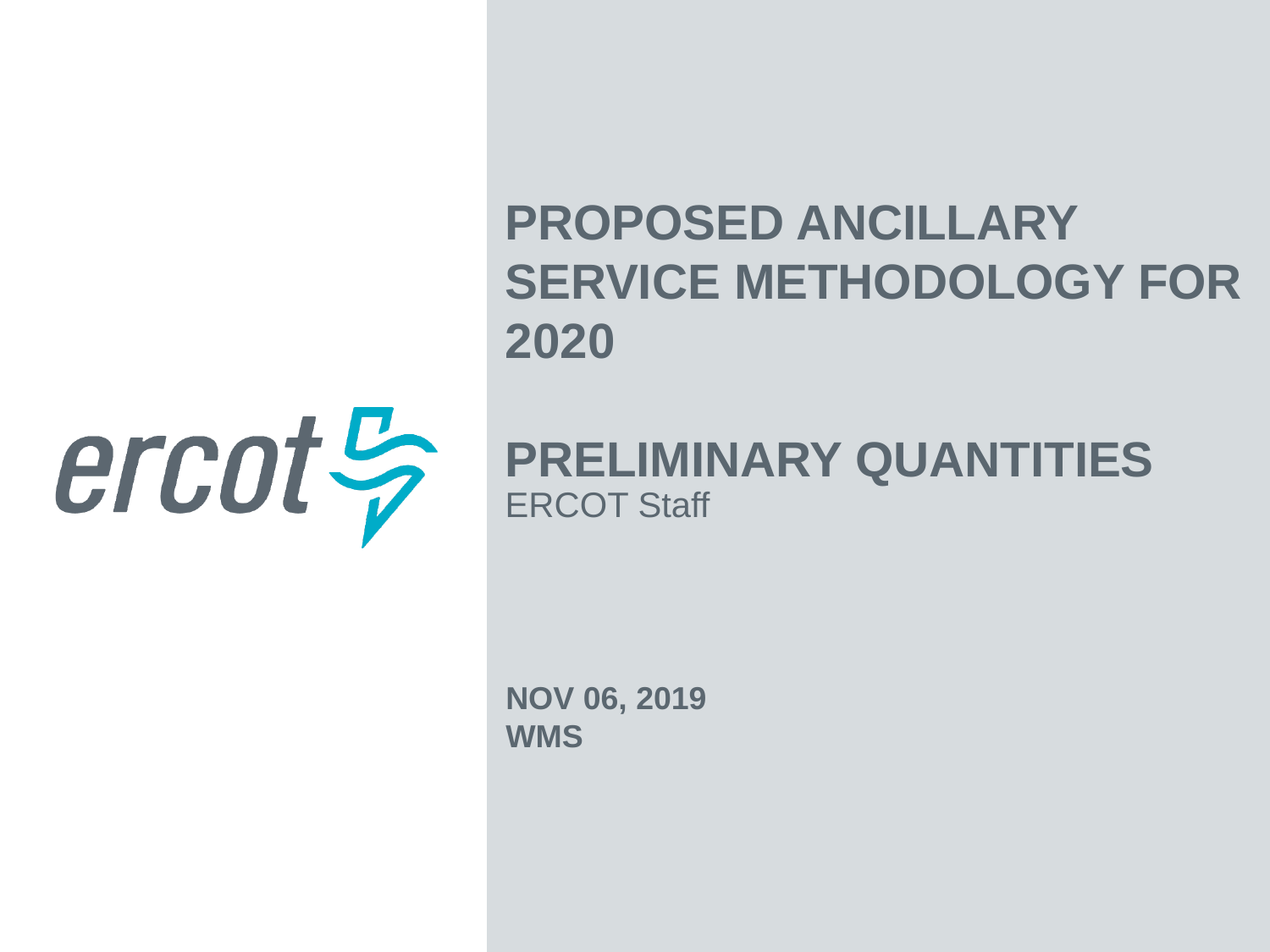

Proposed Ancillary Service Methodology for 2020

Preliminary Quantities
ERCOT Staff
Nov 06, 2019
WMS